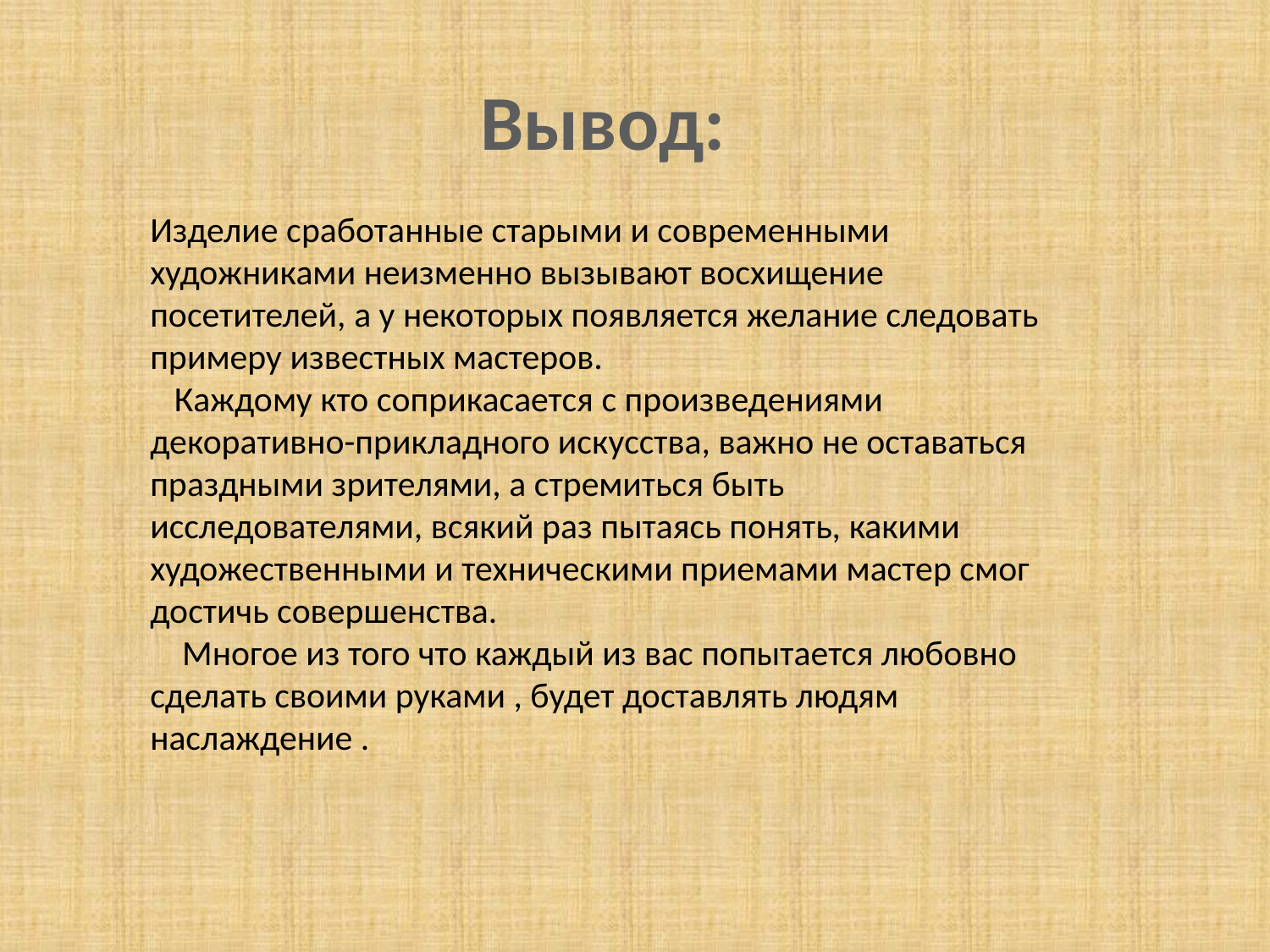

# Вывод:
Изделие сработанные старыми и современными художниками неизменно вызывают восхищение посетителей, а у некоторых появляется желание следовать примеру известных мастеров.
   Каждому кто соприкасается с произведениями декоративно-прикладного искусства, важно не оставаться праздными зрителями, а стремиться быть исследователями, всякий раз пытаясь понять, какими художественными и техническими приемами мастер смог достичь совершенства.
    Многое из того что каждый из вас попытается любовно сделать своими руками , будет доставлять людям наслаждение .